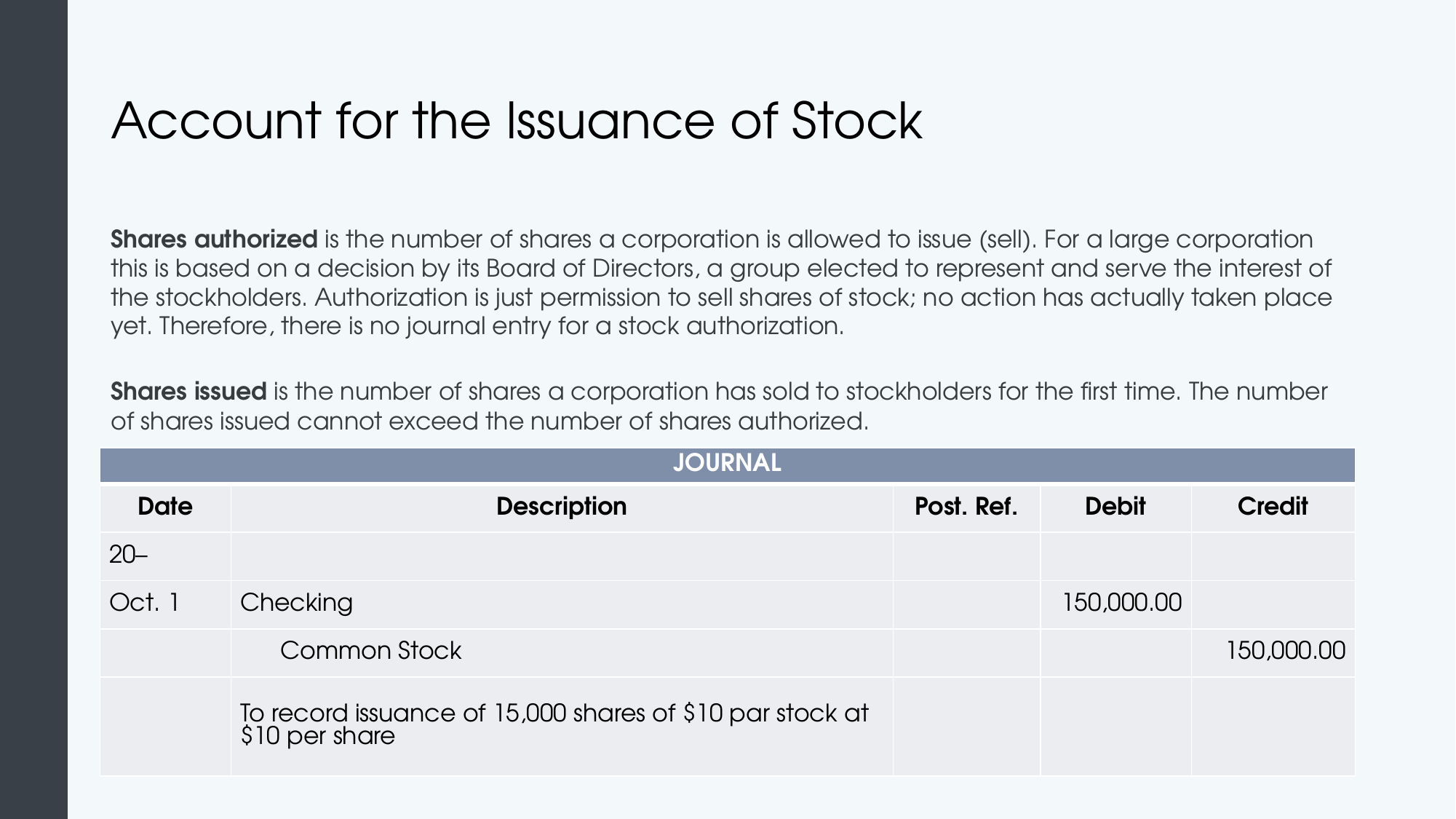

# Account for the Issuance of Stock
Shares authorized is the number of shares a corporation is allowed to issue (sell). For a large corporation this is based on a decision by its Board of Directors, a group elected to represent and serve the interest of the stockholders. Authorization is just permission to sell shares of stock; no action has actually taken place yet. Therefore, there is no journal entry for a stock authorization.
Shares issued is the number of shares a corporation has sold to stockholders for the first time. The number of shares issued cannot exceed the number of shares authorized.

| JOURNAL |  |  |  |  |
| --- | --- | --- | --- | --- |
| Date | Description | Post. Ref. | Debit | Credit |
| 20– |  |  |  |  |
| Oct. 1 | Checking |  | 150,000.00 |  |
|  | Common Stock |  |  | 150,000.00 |
|  | To record issuance of 15,000 shares of $10 par stock at $10 per share |  |  |  |